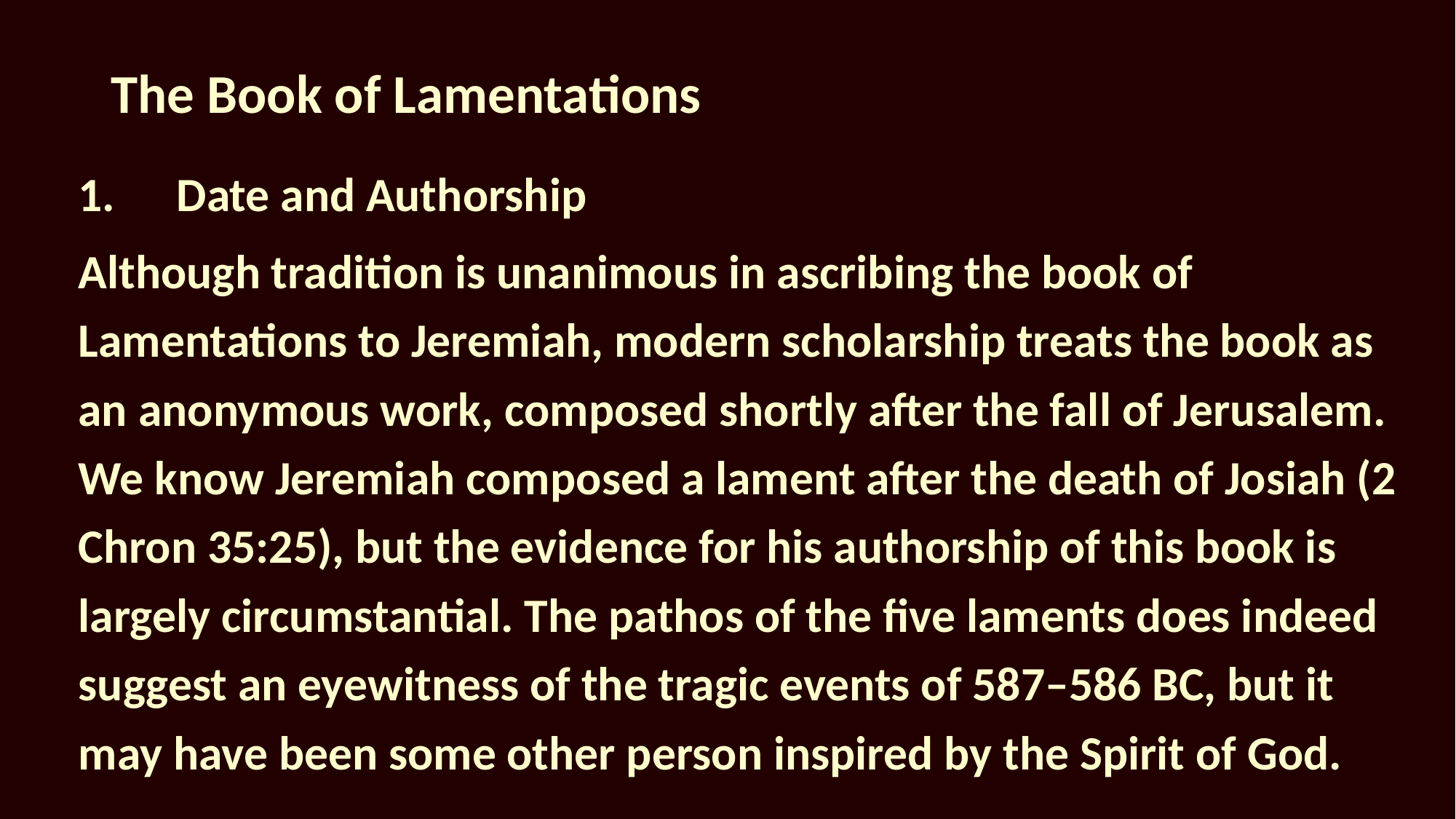

# The Book of Lamentations
1.	Date and Authorship
Although tradition is unanimous in ascribing the book of Lamentations to Jeremiah, modern scholarship treats the book as an anonymous work, composed shortly after the fall of Jerusalem. We know Jeremiah composed a lament after the death of Josiah (2 Chron 35:25), but the evidence for his authorship of this book is largely circumstantial. The pathos of the five laments does indeed suggest an eyewitness of the tragic events of 587–586 BC, but it may have been some other person inspired by the Spirit of God.